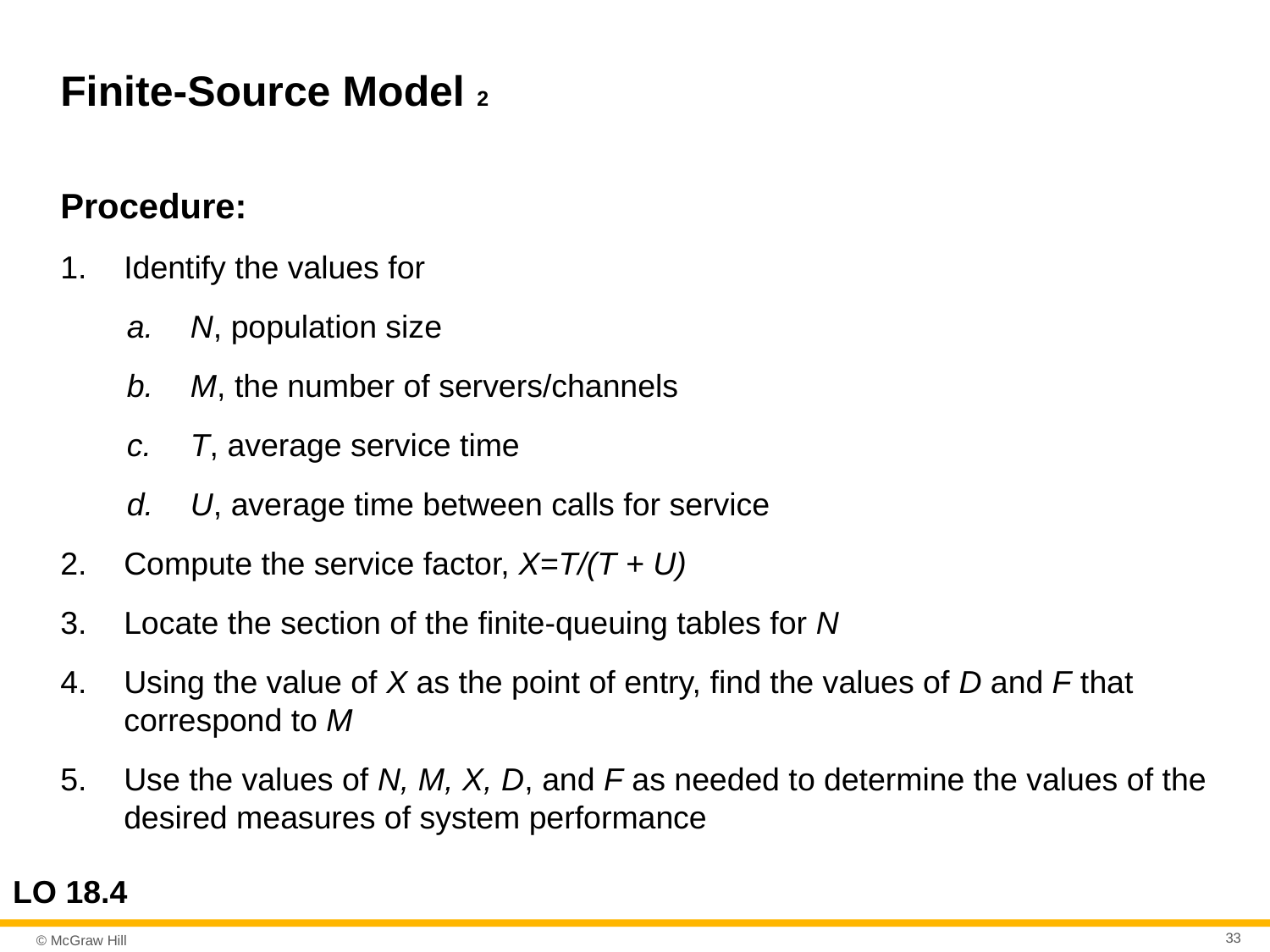

# Finite-Source Model 2
Procedure:
Identify the values for
N, population size
M, the number of servers/channels
T, average service time
U, average time between calls for service
Compute the service factor, X=T/(T + U)
Locate the section of the finite-queuing tables for N
Using the value of X as the point of entry, find the values of D and F that correspond to M
Use the values of N, M, X, D, and F as needed to determine the values of the desired measures of system performance
LO 18.4